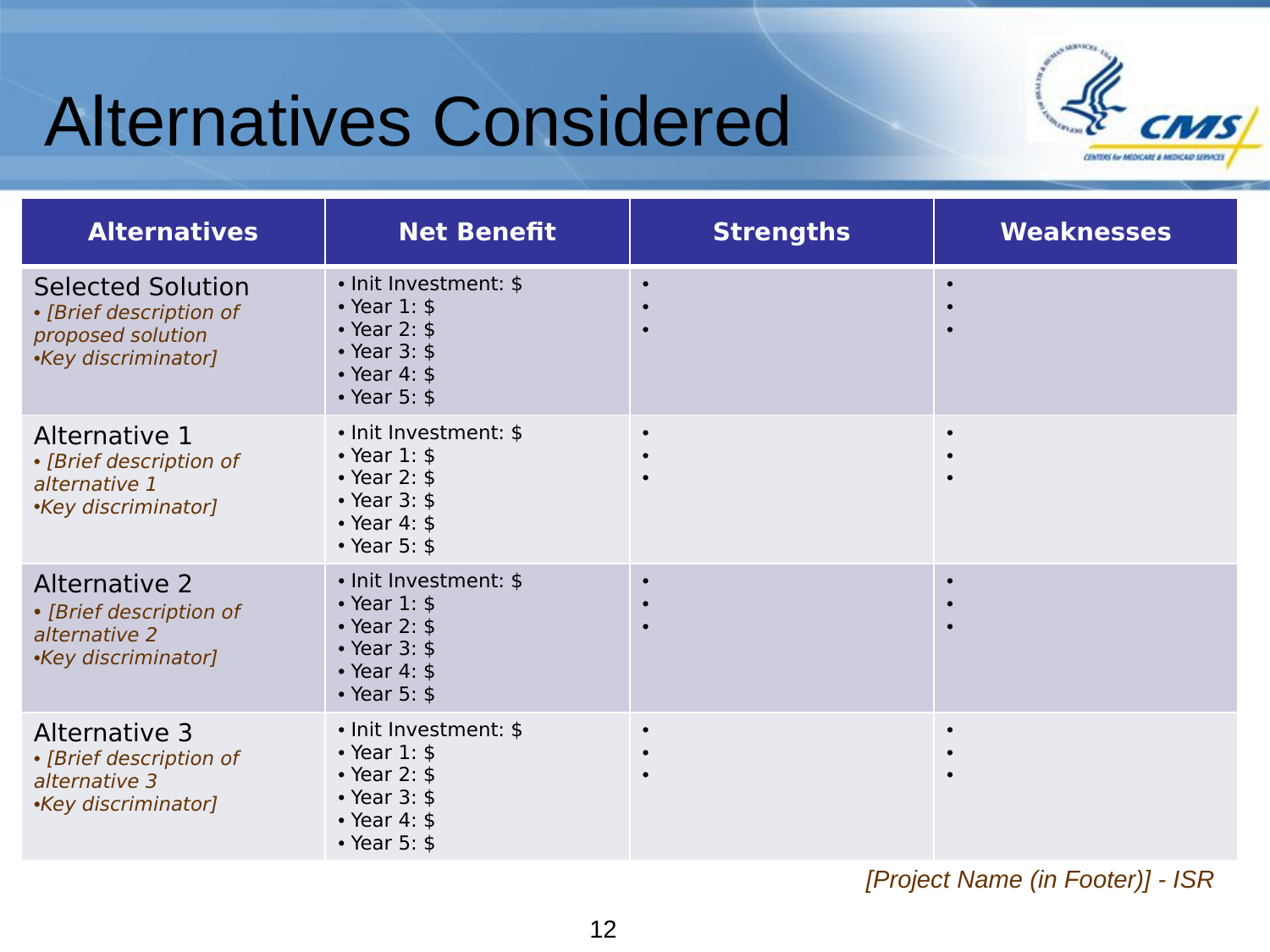

# Alternatives Considered
| Alternatives | Net Benefit | Strengths | Weaknesses |
| --- | --- | --- | --- |
| Selected Solution [Brief description of proposed solution Key discriminator] | Init Investment: $ Year 1: $ Year 2: $ Year 3: $ Year 4: $ Year 5: $ |  |  |
| Alternative 1 [Brief description of alternative 1 Key discriminator] | Init Investment: $ Year 1: $ Year 2: $ Year 3: $ Year 4: $ Year 5: $ |  |  |
| Alternative 2 [Brief description of alternative 2 Key discriminator] | Init Investment: $ Year 1: $ Year 2: $ Year 3: $ Year 4: $ Year 5: $ |  |  |
| Alternative 3 [Brief description of alternative 3 Key discriminator] | Init Investment: $ Year 1: $ Year 2: $ Year 3: $ Year 4: $ Year 5: $ |  |  |
[Project Name (in Footer)] - ISR
12